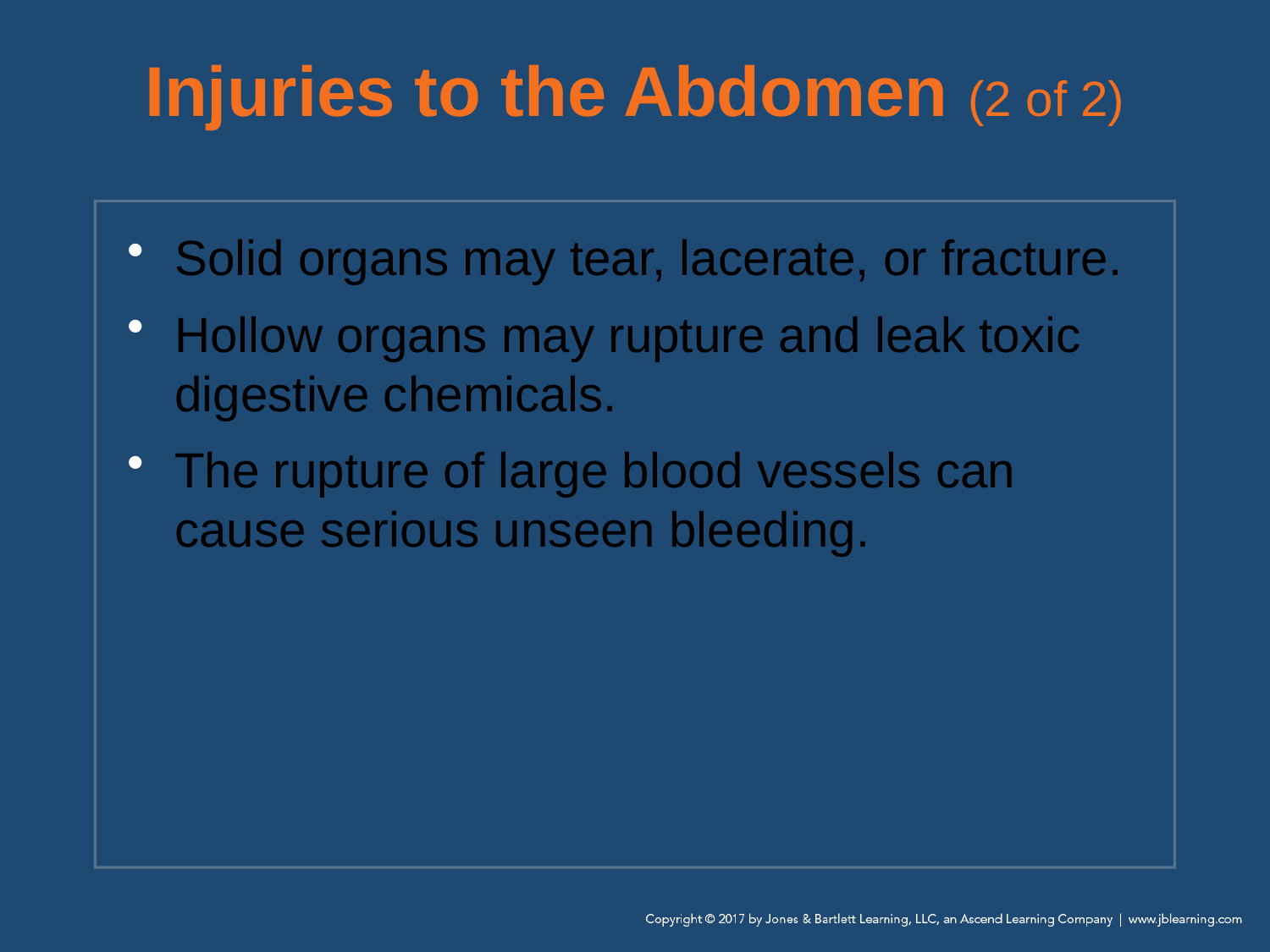

# Injuries to the Abdomen (2 of 2)
Solid organs may tear, lacerate, or fracture.
Hollow organs may rupture and leak toxic digestive chemicals.
The rupture of large blood vessels can cause serious unseen bleeding.